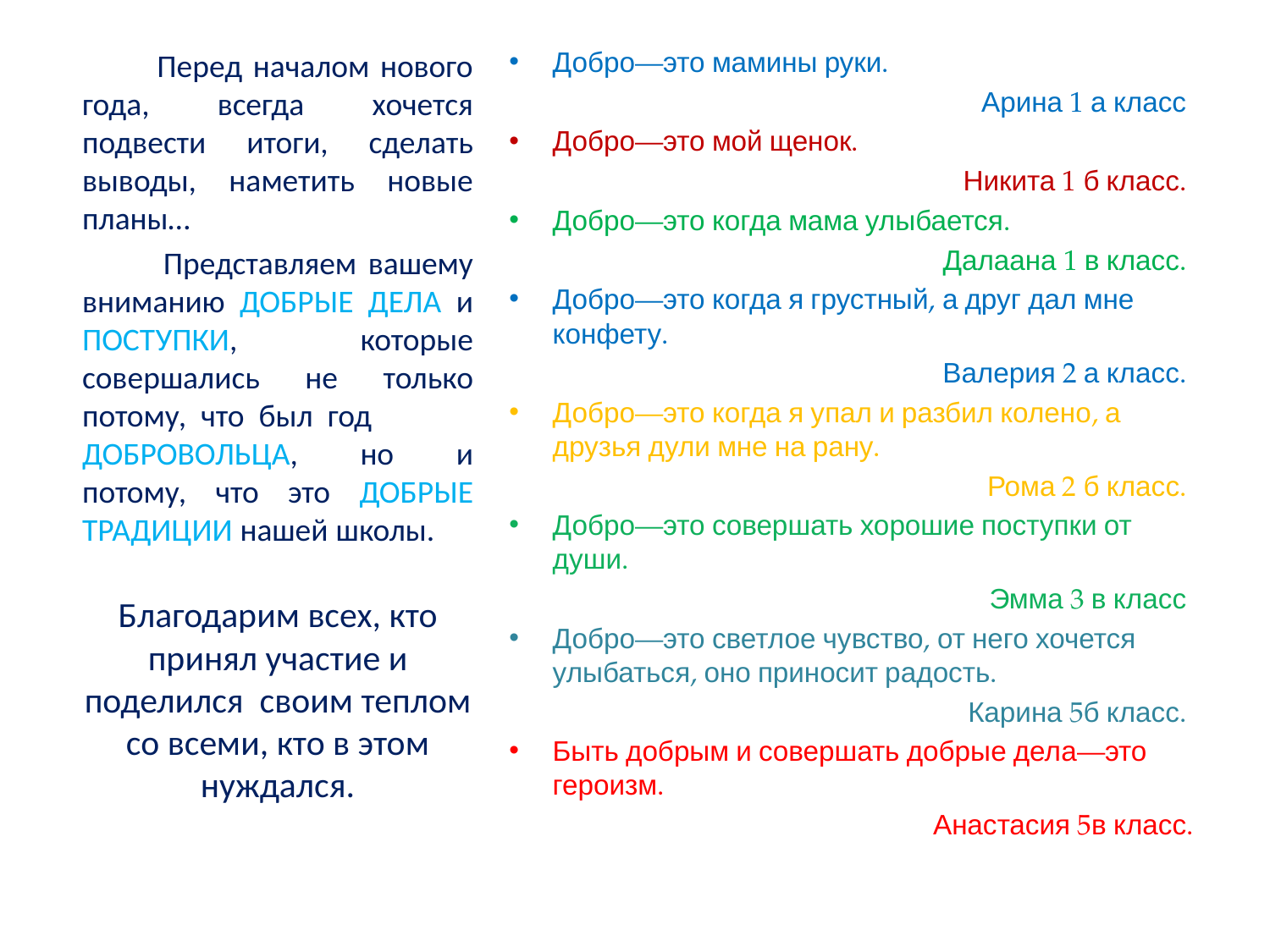

Добро—это мамины руки.
Арина 1 а класс
Добро—это мой щенок.
Никита 1 б класс.
Добро—это когда мама улыбается.
Далаана 1 в класс.
Добро—это когда я грустный, а друг дал мне конфету.
Валерия 2 а класс.
Добро—это когда я упал и разбил колено, а друзья дули мне на рану.
Рома 2 б класс.
Добро—это совершать хорошие поступки от души.
Эмма 3 в класс
Добро—это светлое чувство, от него хочется улыбаться, оно приносит радость.
Карина 5б класс.
Быть добрым и совершать добрые дела—это героизм.
Анастасия 5в класс.

       Перед началом нового года, всегда хочется подвести итоги, сделать выводы, наметить новые планы…
       Представляем вашему вниманию ДОБРЫЕ ДЕЛА и ПОСТУПКИ, которые совершались не только потому, что был год        ДОБРОВОЛЬЦА, но и потому, что это ДОБРЫЕ ТРАДИЦИИ нашей школы.
Благодарим всех, кто принял участие и поделился  своим теплом со всеми, кто в этом нуждался.